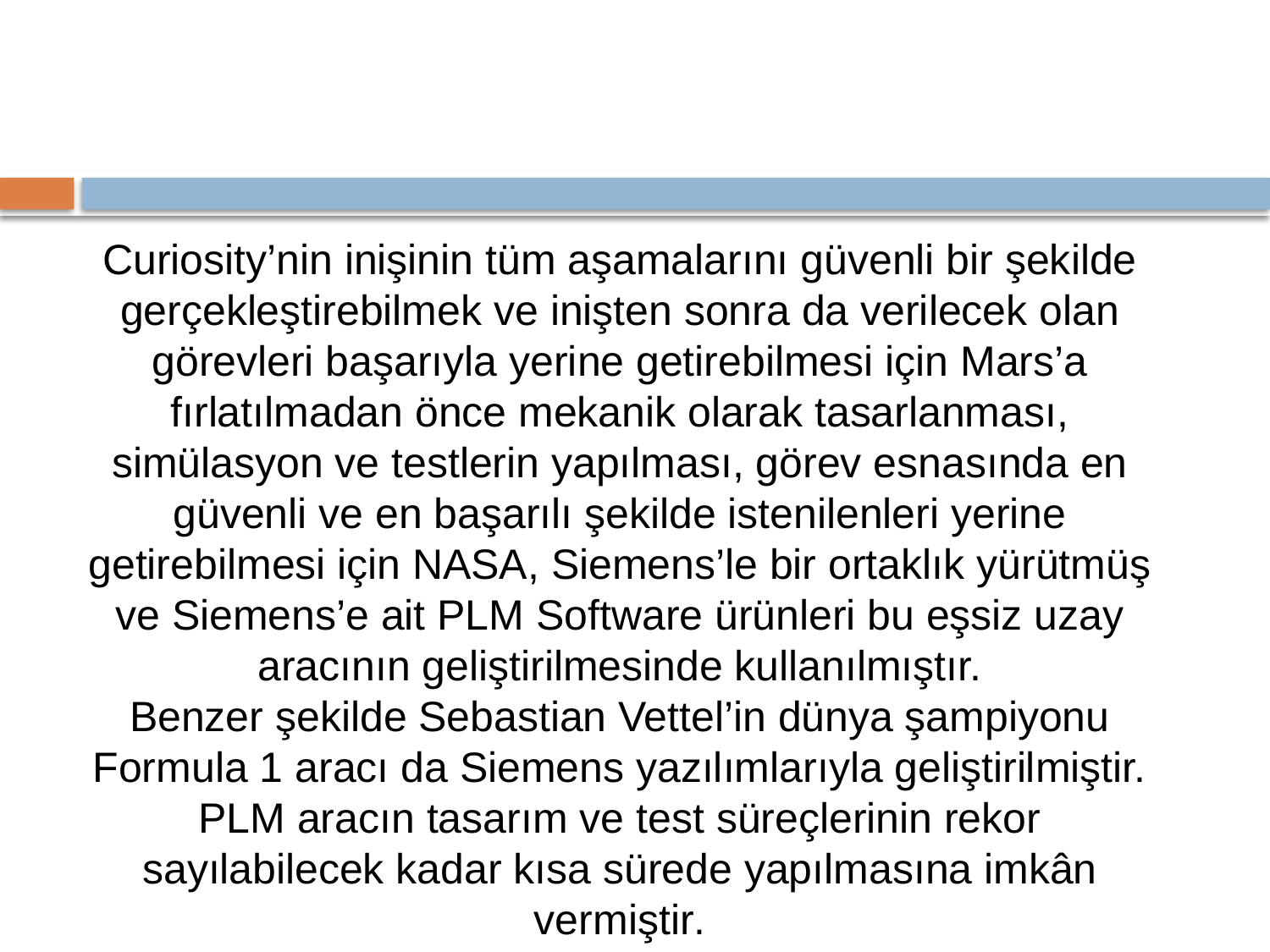

#
Curiosity’nin inişinin tüm aşamalarını güvenli bir şekilde gerçekleştirebilmek ve inişten sonra da verilecek olan görevleri başarıyla yerine getirebilmesi için Mars’a fırlatılmadan önce mekanik olarak tasarlanması, simülasyon ve testlerin yapılması, görev esnasında en güvenli ve en başarılı şekilde istenilenleri yerine getirebilmesi için NASA, Siemens’le bir ortaklık yürütmüş ve Siemens’e ait PLM Software ürünleri bu eşsiz uzay aracının geliştirilmesinde kullanılmıştır.
Benzer şekilde Sebastian Vettel’in dünya şampiyonu Formula 1 aracı da Siemens yazılımlarıyla geliştirilmiştir. PLM aracın tasarım ve test süreçlerinin rekor sayılabilecek kadar kısa sürede yapılmasına imkân vermiştir.